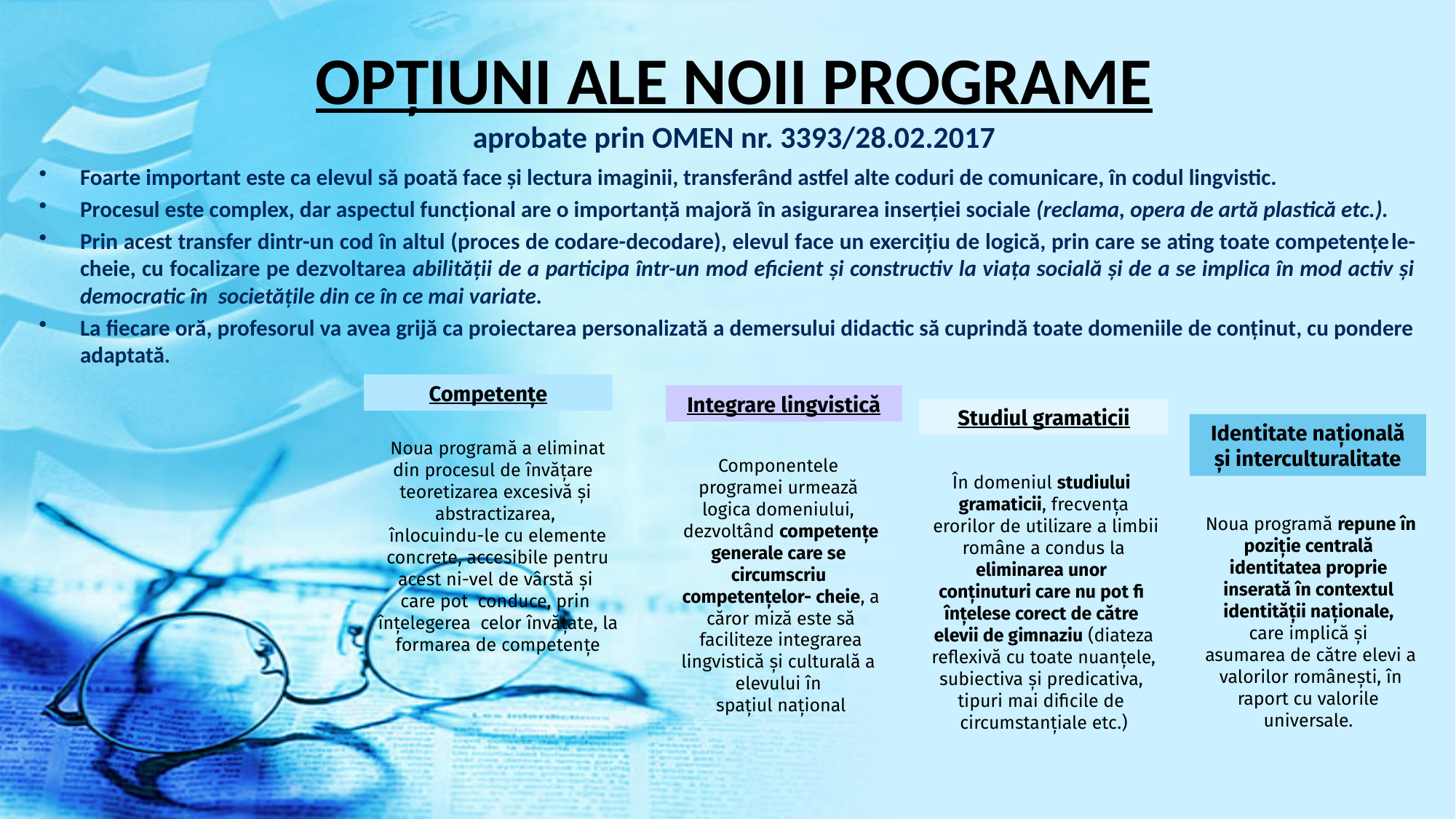

# OPȚIUNI ALE NOII PROGRAME aprobate prin OMEN nr. 3393/28.02.2017
Foarte important este ca elevul să poată face și lectura imaginii, transferând astfel alte coduri de comunicare, în codul lingvistic.
Procesul este complex, dar aspectul funcțional are o importanță majoră în asigurarea inserției sociale (reclama, opera de artă plastică etc.).
Prin acest transfer dintr-un cod în altul (proces de codare-decodare), elevul face un exercițiu de logică, prin care se ating toate competențele-cheie, cu focalizare pe dezvoltarea abilității de a participa într-un mod eficient și constructiv la viața socială și de a se implica în mod activ și democratic în  societățile din ce în ce mai variate.
La fiecare oră, profesorul va avea grijă ca proiectarea personalizată a demersului didactic să cuprindă toate domeniile de conținut, cu pondere adaptată.

Integrare lingvistică
Componentele
programei urmează
logica domeniului,
dezvoltând competențe generale care se
circumscriu
competențelor- cheie, a căror miză este să
 faciliteze integrarea
lingvistică și culturală a
elevului în
spațiul național
Competențe
Noua programă a eliminat din procesul de învățare
 teoretizarea excesivă și   abstractizarea,
înlocuindu-le cu elemente concrete, accesibile pentru acest ni-vel de vârstă și
care pot  conduce, prin
înțelegerea  celor învățate, la formarea de competențe
Studiul gramaticii
În domeniul studiului
gramaticii, frecvența
 erorilor de utilizare a limbii
 române a condus la
eliminarea unor
conținuturi care nu pot fi
înțelese corect de către
elevii de gimnaziu (diateza reflexivă cu toate nuanțele, subiectiva și predicativa,
tipuri mai dificile de
circumstanțiale etc.)
Identitate națională și interculturalitate
Noua programă repune în poziție centrală
identitatea proprie
inserată în contextul
identității naționale,
care implică și
asumarea de către elevi a valorilor românești, în raport cu valorile
universale.